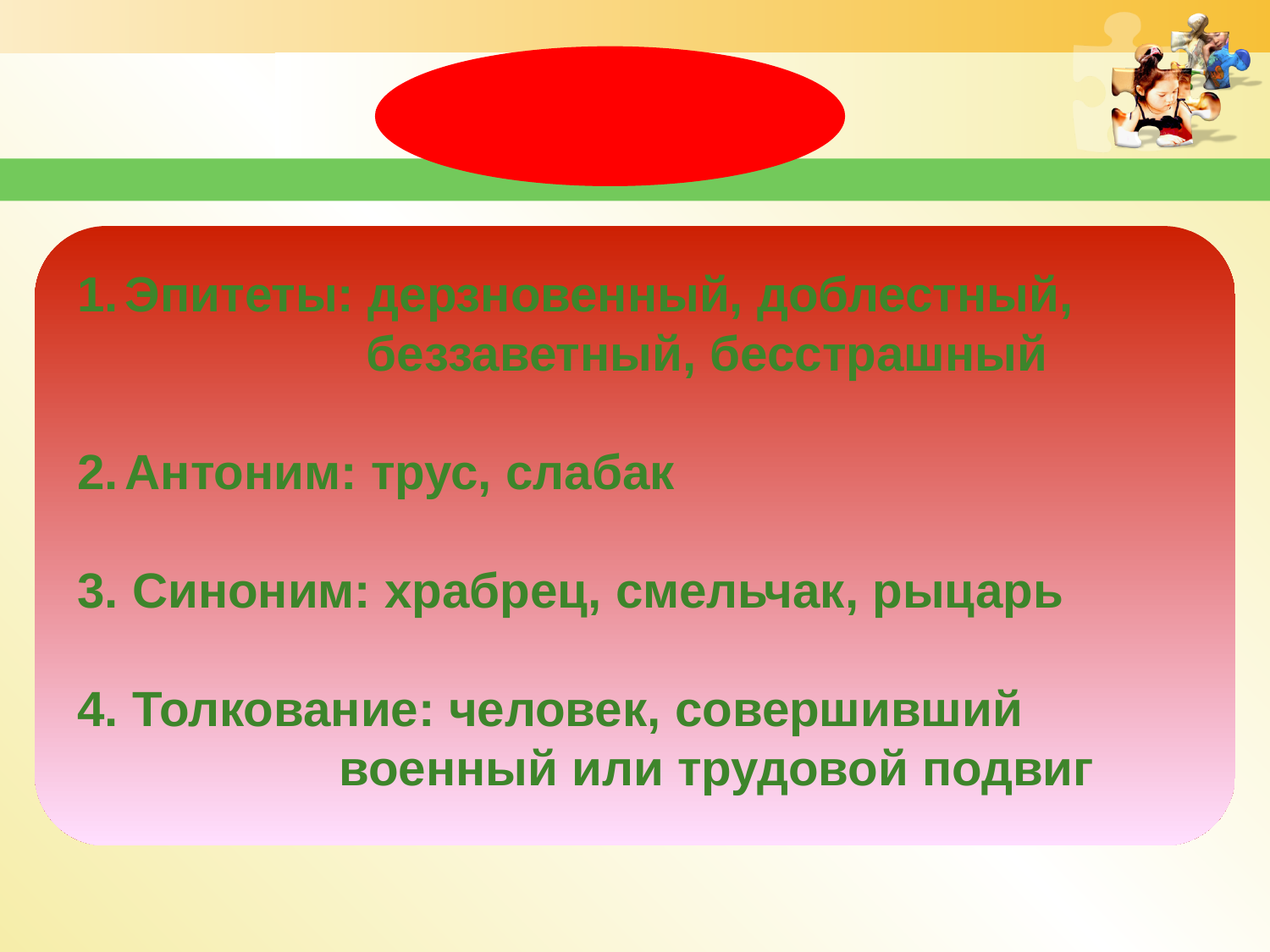

герой

Эпитеты: дерзновенный, доблестный,
                     беззаветный, бесстрашный

Антоним: трус, слабак

3. Синоним: храбрец, смельчак, рыцарь

4. Толкование: человек, совершивший
                   военный или трудовой подвиг